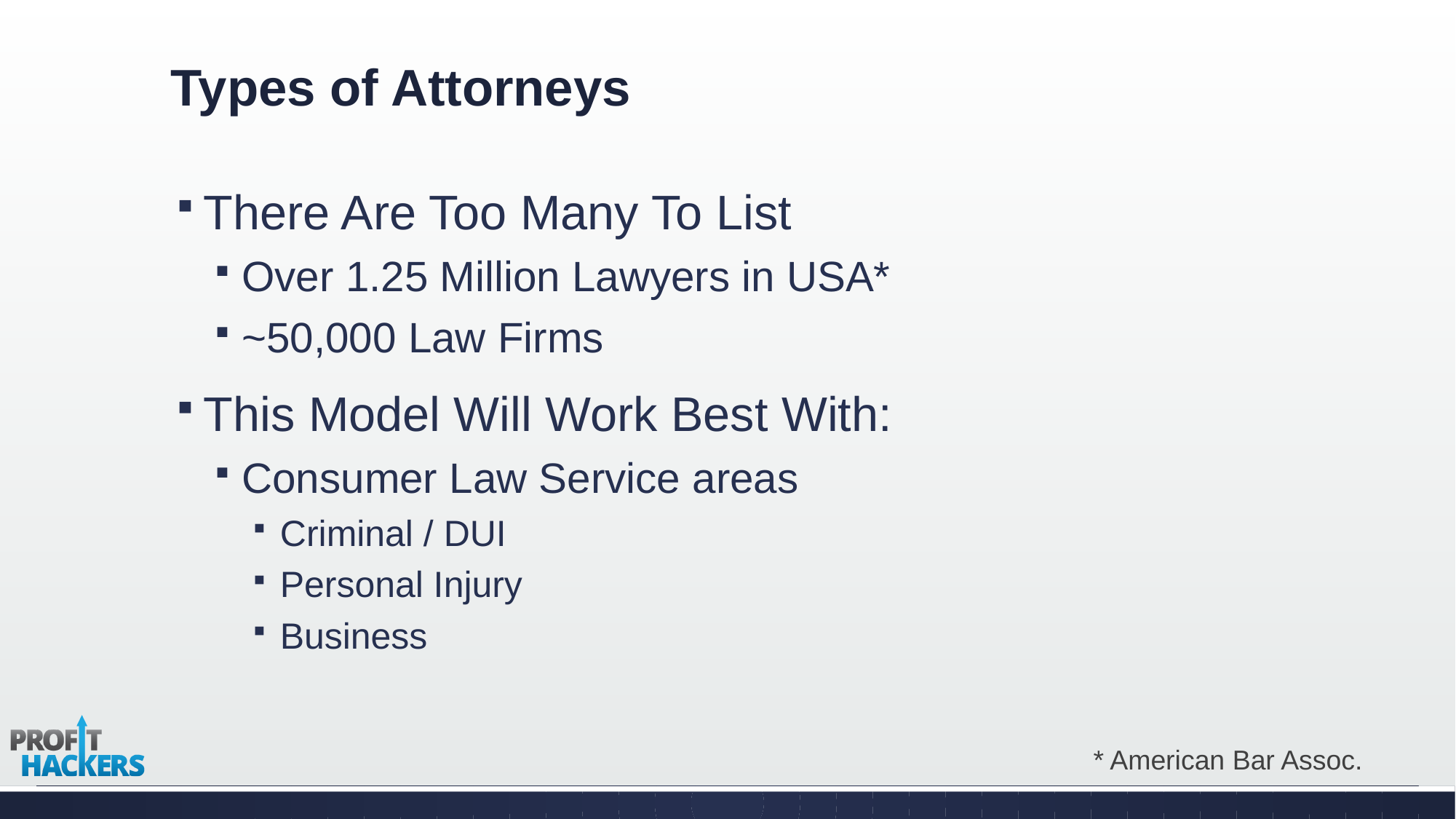

# Types of Attorneys
There Are Too Many To List
Over 1.25 Million Lawyers in USA*
~50,000 Law Firms
This Model Will Work Best With:
Consumer Law Service areas
Criminal / DUI
Personal Injury
Business

* American Bar Assoc.